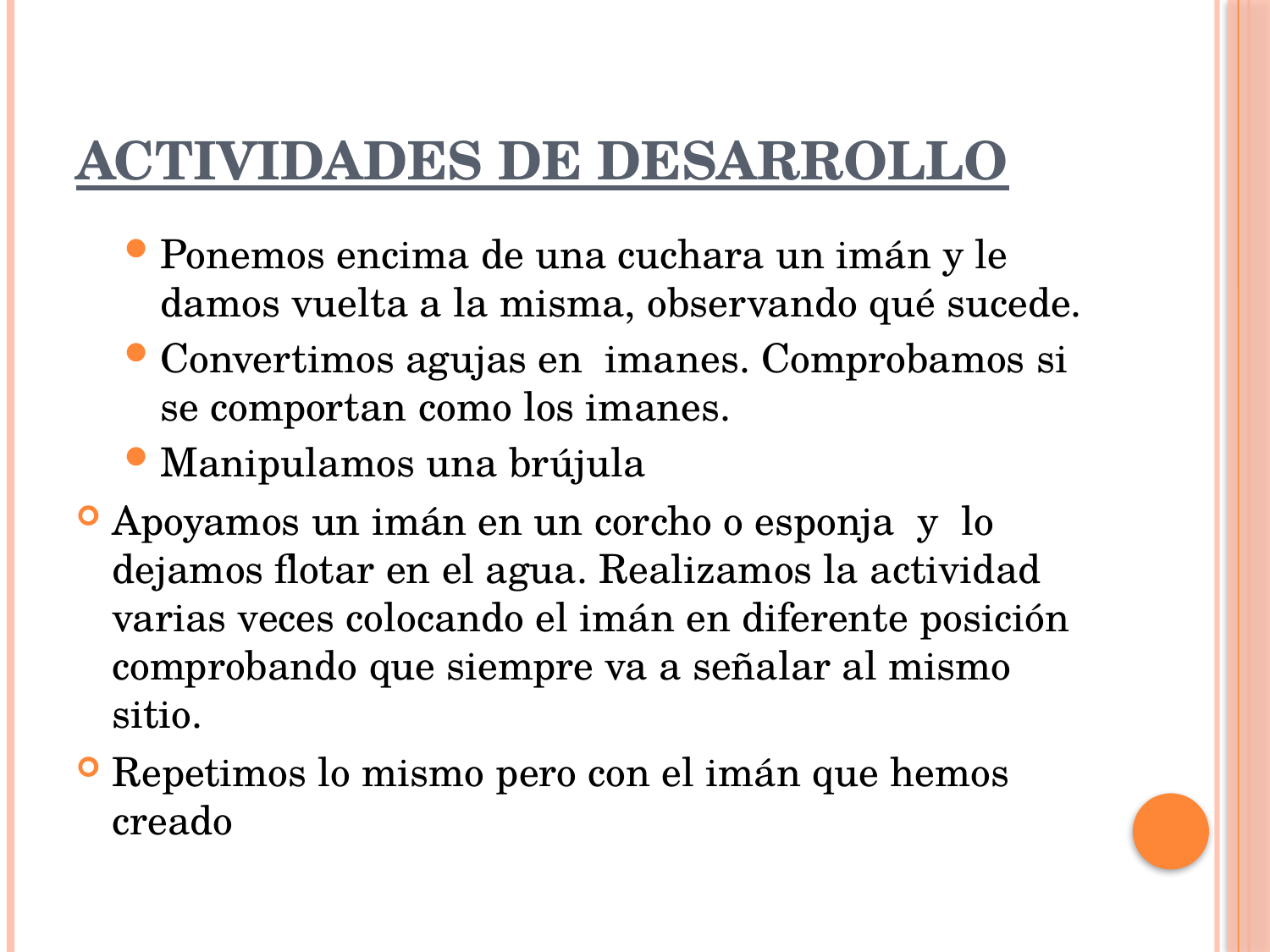

# ACTIVIDADES DE DESARROLLO
Ponemos encima de una cuchara un imán y le damos vuelta a la misma, observando qué sucede.
Convertimos agujas en  imanes. Comprobamos si se comportan como los imanes.
Manipulamos una brújula
Apoyamos un imán en un corcho o esponja  y  lo dejamos flotar en el agua. Realizamos la actividad varias veces colocando el imán en diferente posición comprobando que siempre va a señalar al mismo sitio.
Repetimos lo mismo pero con el imán que hemos creado